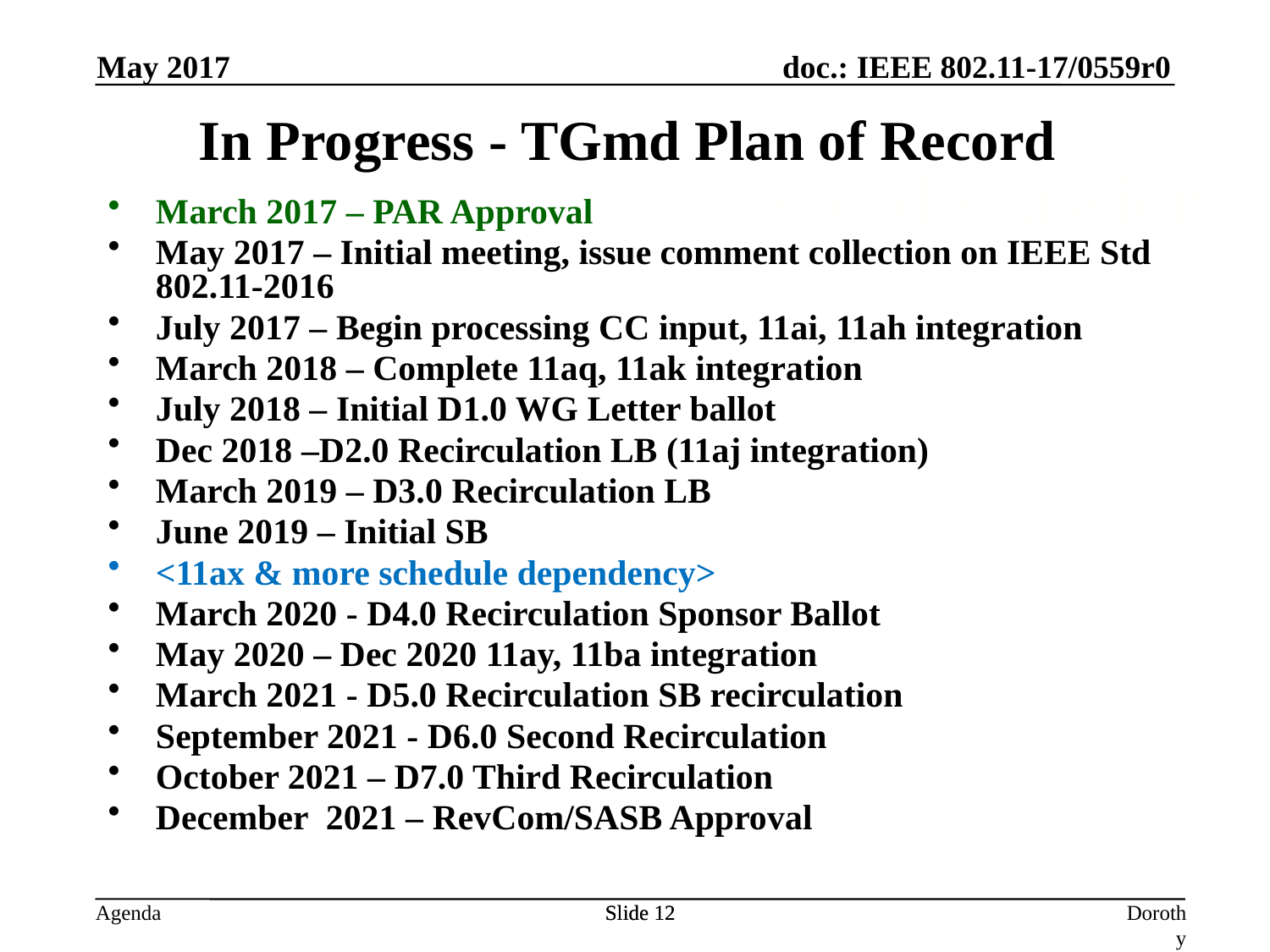

May 2017
In Progress - TGmd Plan of Record
For discussion
March 2017 – PAR Approval
May 2017 – Initial meeting, issue comment collection on IEEE Std 802.11-2016
July 2017 – Begin processing CC input, 11ai, 11ah integration
March 2018 – Complete 11aq, 11ak integration
July 2018 – Initial D1.0 WG Letter ballot
Dec 2018 –D2.0 Recirculation LB (11aj integration)
March 2019 – D3.0 Recirculation LB
June 2019 – Initial SB
<11ax & more schedule dependency>
March 2020 - D4.0 Recirculation Sponsor Ballot
May 2020 – Dec 2020 11ay, 11ba integration
March 2021 - D5.0 Recirculation SB recirculation
September 2021 - D6.0 Second Recirculation
October 2021 – D7.0 Third Recirculation
December  2021 – RevCom/SASB Approval
Slide 12
Slide 12
Dorothy Stanley, HP Enterprise